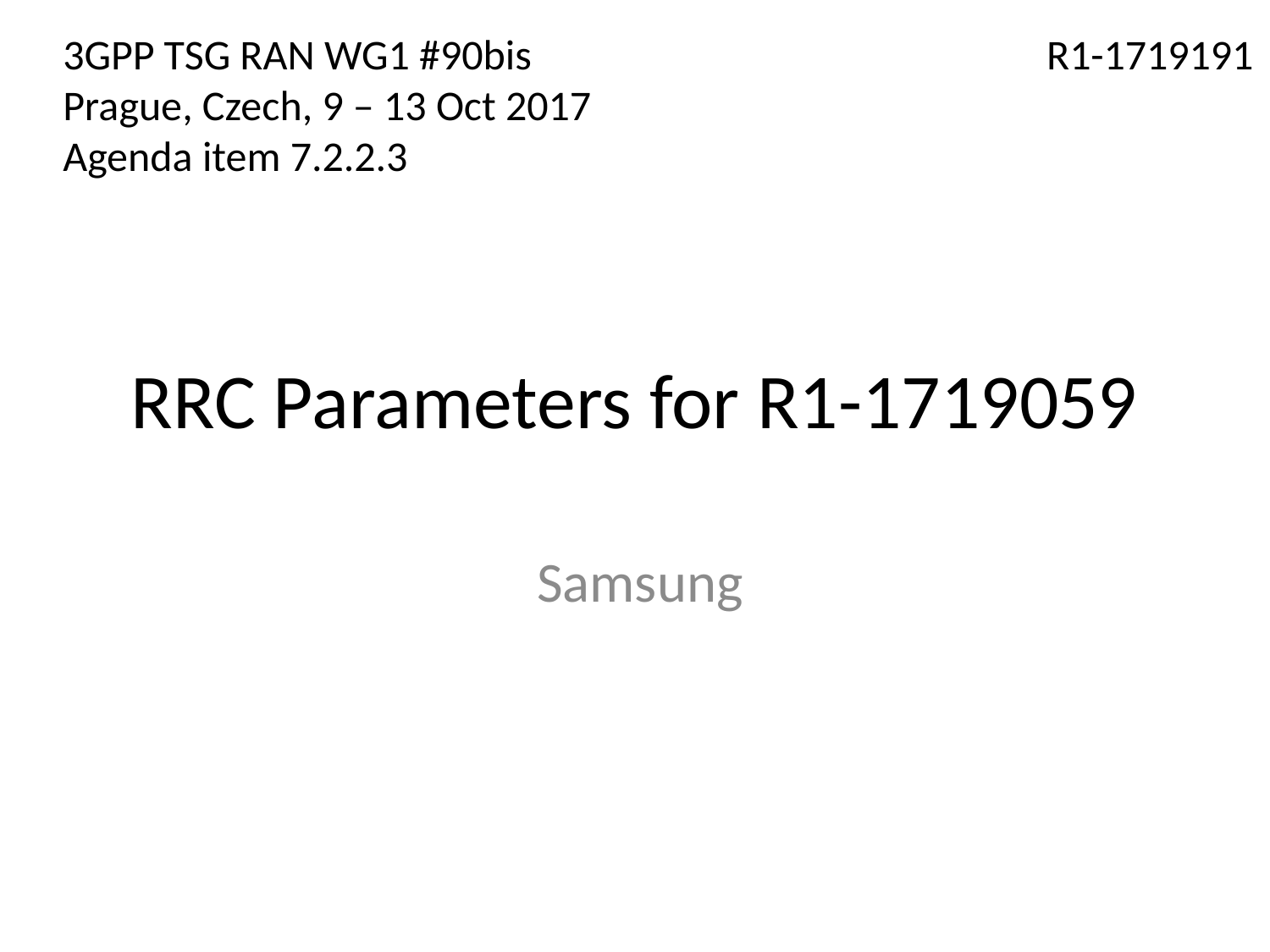

3GPP TSG RAN WG1 #90bis
Prague, Czech, 9 – 13 Oct 2017
Agenda item 7.2.2.3
R1-1719191
# RRC Parameters for R1-1719059
Samsung